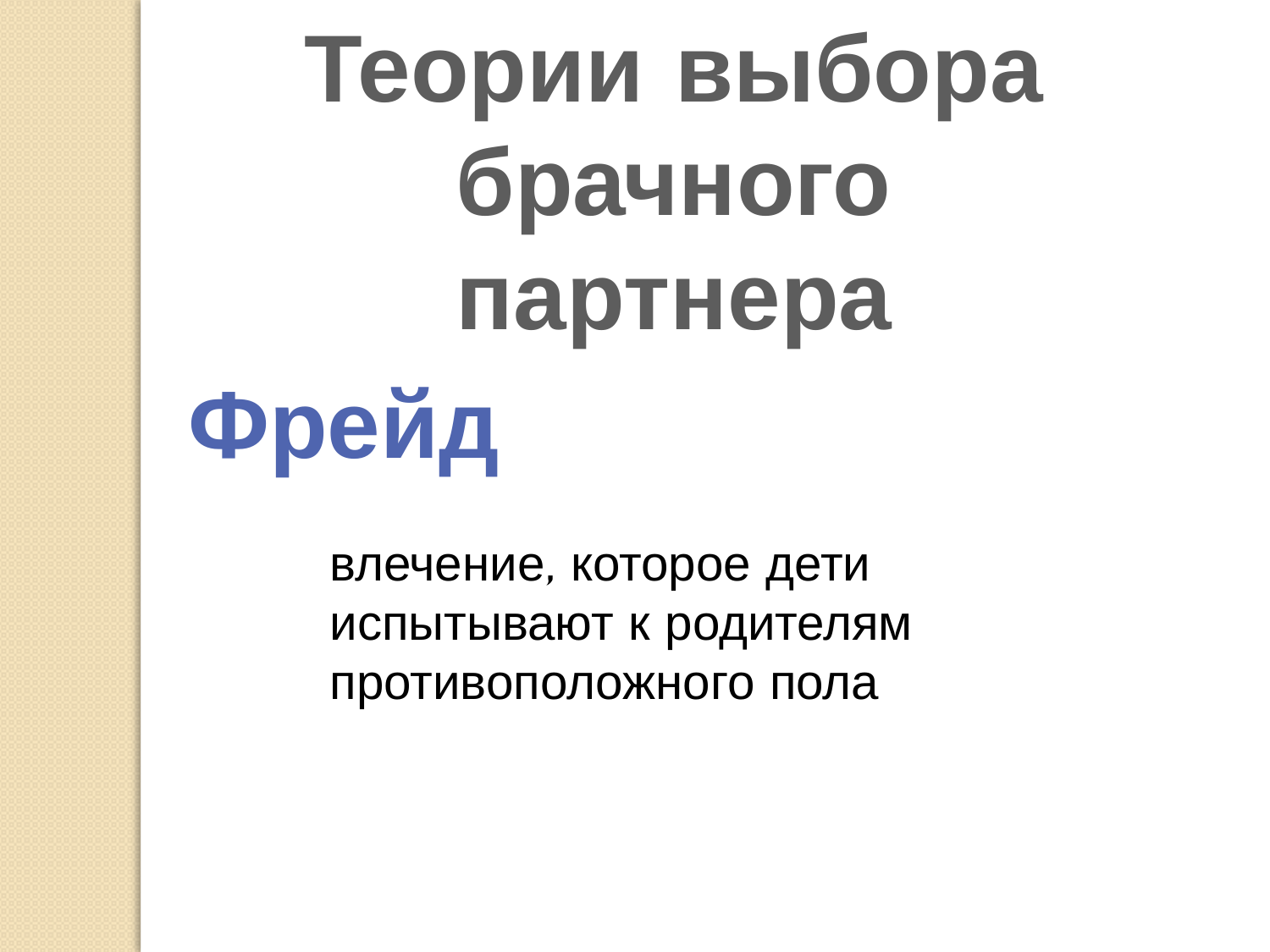

Теории выбора брачного партнера
Фрейд
влечение, которое дети испытывают к родителям противоположного пола